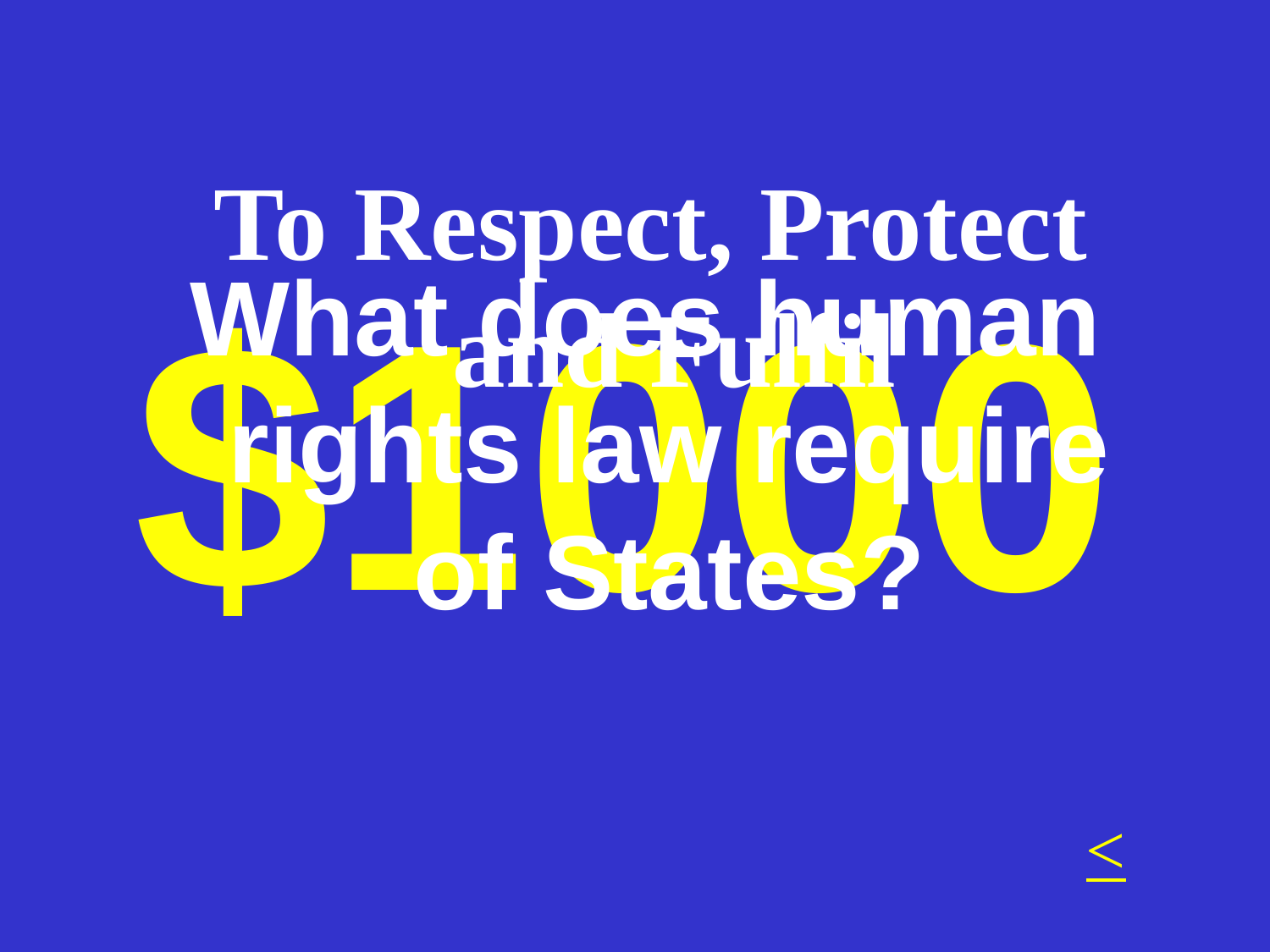

To Respect, Protect and Fulfil
What does human rights law require of States?
# $1000
<